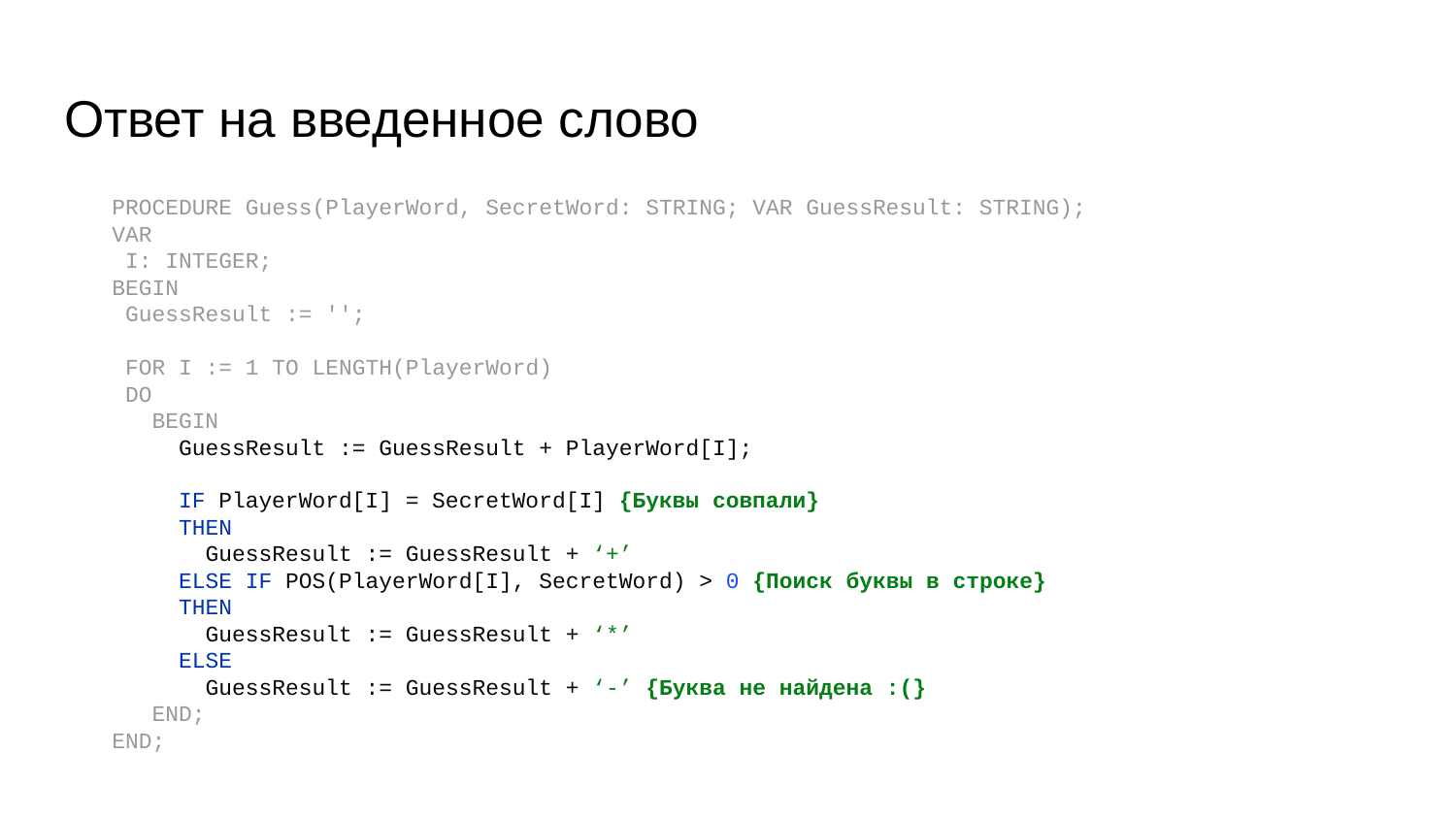

# Ответ на введенное слово
PROCEDURE Guess(PlayerWord, SecretWord: STRING; VAR GuessResult: STRING);
VAR
 I: INTEGER;
BEGIN
 GuessResult := '';

 FOR I := 1 TO LENGTH(PlayerWord)
 DO
   BEGIN
     GuessResult := GuessResult + PlayerWord[I];

     IF PlayerWord[I] = SecretWord[I] {Буквы совпали}
     THEN
       GuessResult := GuessResult + ‘+’
     ELSE IF POS(PlayerWord[I], SecretWord) > 0 {Поиск буквы в строке}
     THEN
       GuessResult := GuessResult + ‘*’
     ELSE
       GuessResult := GuessResult + ‘-’ {Буква не найдена :(}
   END;
END;